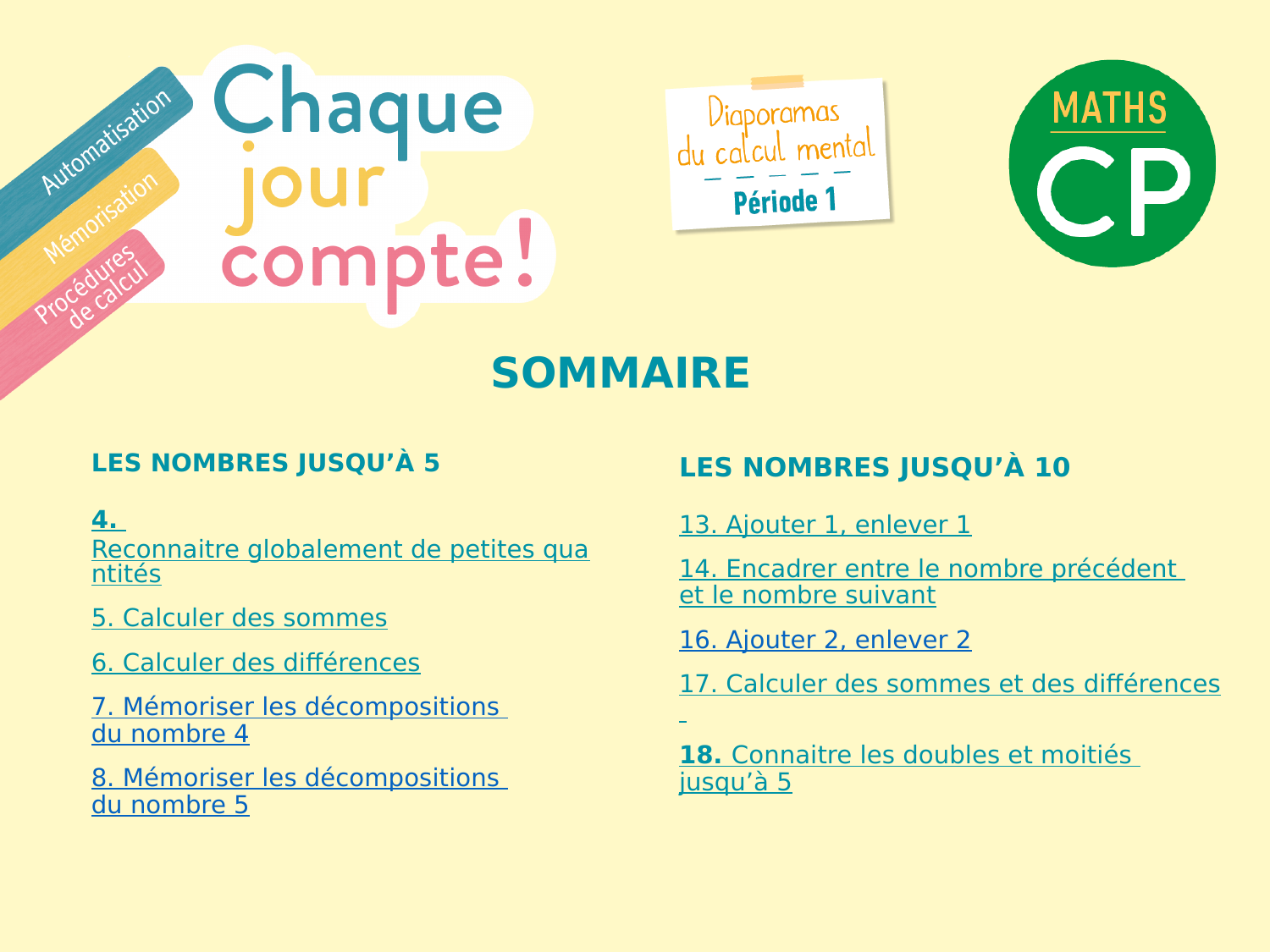

SOMMAIRE
LES NOMBRES JUSQU’À 5

4. Reconnaitre globalement de petites quantités
5. Calculer des sommes
6. Calculer des différences
7. Mémoriser les décompositions
du nombre 4
8. Mémoriser les décompositions
du nombre 5

LES NOMBRES JUSQU’À 10

13. Ajouter 1, enlever 1
14. Encadrer entre le nombre précédent
et le nombre suivant
16. Ajouter 2, enlever 2
17. Calculer des sommes et des différences
18. Connaitre les doubles et moitiés
jusqu’à 5